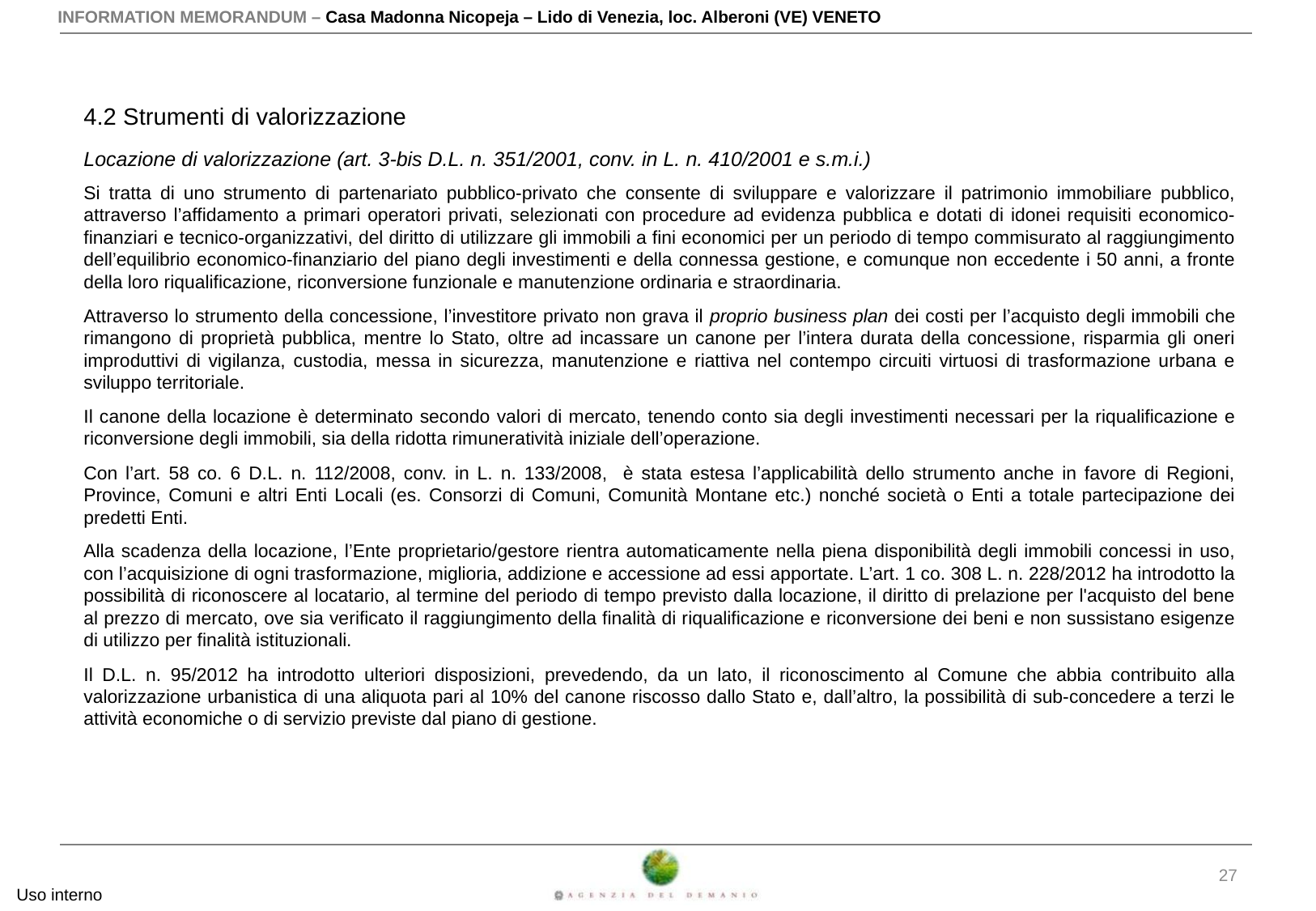

4.2 Strumenti di valorizzazione
Locazione di valorizzazione (art. 3-bis D.L. n. 351/2001, conv. in L. n. 410/2001 e s.m.i.)
Si tratta di uno strumento di partenariato pubblico-privato che consente di sviluppare e valorizzare il patrimonio immobiliare pubblico, attraverso l’affidamento a primari operatori privati, selezionati con procedure ad evidenza pubblica e dotati di idonei requisiti economico-finanziari e tecnico-organizzativi, del diritto di utilizzare gli immobili a fini economici per un periodo di tempo commisurato al raggiungimento dell’equilibrio economico-finanziario del piano degli investimenti e della connessa gestione, e comunque non eccedente i 50 anni, a fronte della loro riqualificazione, riconversione funzionale e manutenzione ordinaria e straordinaria.
Attraverso lo strumento della concessione, l’investitore privato non grava il proprio business plan dei costi per l’acquisto degli immobili che rimangono di proprietà pubblica, mentre lo Stato, oltre ad incassare un canone per l’intera durata della concessione, risparmia gli oneri improduttivi di vigilanza, custodia, messa in sicurezza, manutenzione e riattiva nel contempo circuiti virtuosi di trasformazione urbana e sviluppo territoriale.
Il canone della locazione è determinato secondo valori di mercato, tenendo conto sia degli investimenti necessari per la riqualificazione e riconversione degli immobili, sia della ridotta rimuneratività iniziale dell’operazione.
Con l’art. 58 co. 6 D.L. n. 112/2008, conv. in L. n. 133/2008,  è stata estesa l’applicabilità dello strumento anche in favore di Regioni, Province, Comuni e altri Enti Locali (es. Consorzi di Comuni, Comunità Montane etc.) nonché società o Enti a totale partecipazione dei predetti Enti.
Alla scadenza della locazione, l’Ente proprietario/gestore rientra automaticamente nella piena disponibilità degli immobili concessi in uso, con l’acquisizione di ogni trasformazione, miglioria, addizione e accessione ad essi apportate. L’art. 1 co. 308 L. n. 228/2012 ha introdotto la possibilità di riconoscere al locatario, al termine del periodo di tempo previsto dalla locazione, il diritto di prelazione per l'acquisto del bene al prezzo di mercato, ove sia verificato il raggiungimento della finalità di riqualificazione e riconversione dei beni e non sussistano esigenze di utilizzo per finalità istituzionali.
Il D.L. n. 95/2012 ha introdotto ulteriori disposizioni, prevedendo, da un lato, il riconoscimento al Comune che abbia contribuito alla valorizzazione urbanistica di una aliquota pari al 10% del canone riscosso dallo Stato e, dall’altro, la possibilità di sub-concedere a terzi le attività economiche o di servizio previste dal piano di gestione.

27